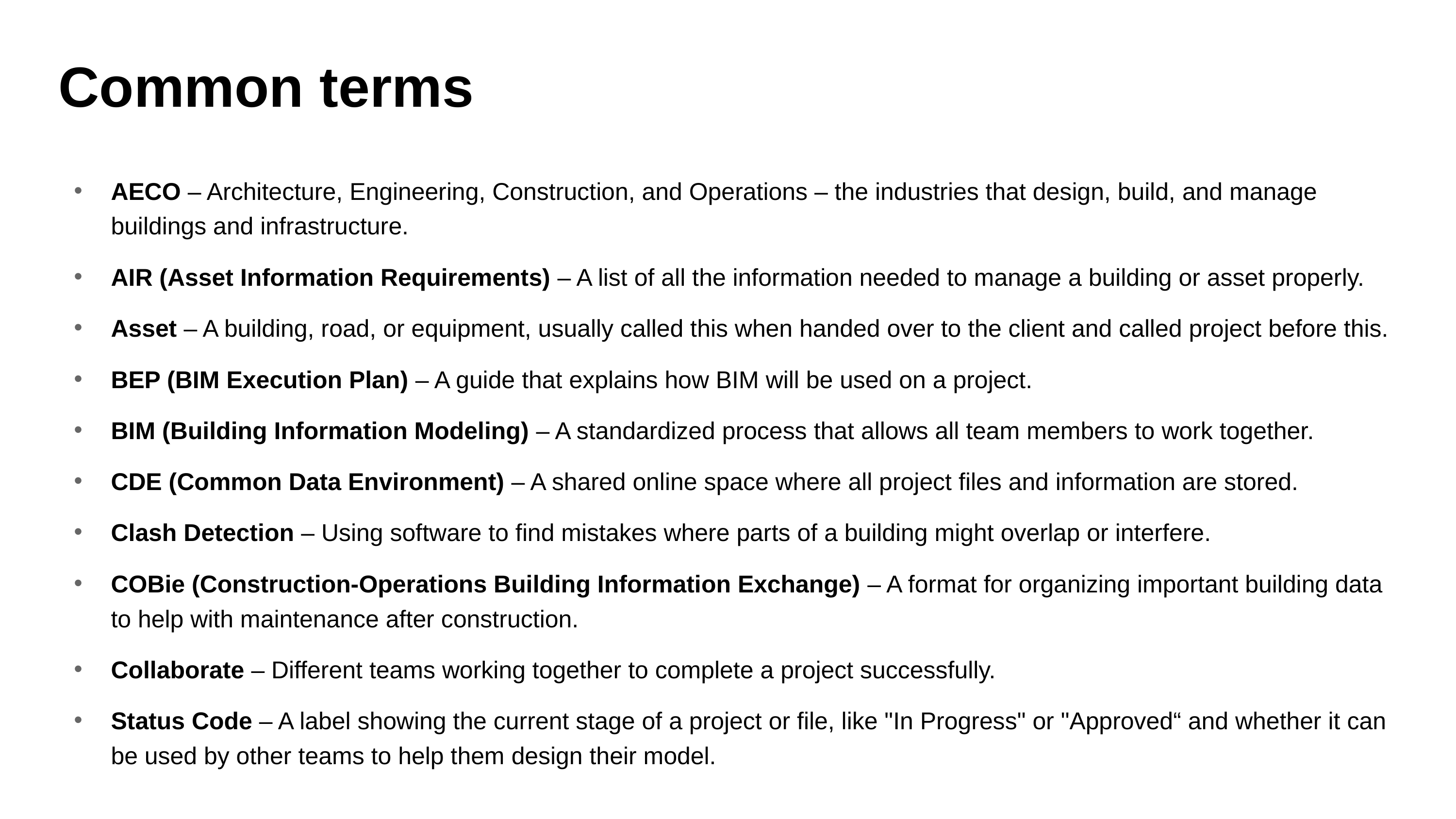

# Common terms
AECO – Architecture, Engineering, Construction, and Operations – the industries that design, build, and manage buildings and infrastructure.
AIR (Asset Information Requirements) – A list of all the information needed to manage a building or asset properly.
Asset – A building, road, or equipment, usually called this when handed over to the client and called project before this.
BEP (BIM Execution Plan) – A guide that explains how BIM will be used on a project.
BIM (Building Information Modeling) – A standardized process that allows all team members to work together.
CDE (Common Data Environment) – A shared online space where all project files and information are stored.
Clash Detection – Using software to find mistakes where parts of a building might overlap or interfere.
COBie (Construction-Operations Building Information Exchange) – A format for organizing important building data to help with maintenance after construction.
Collaborate – Different teams working together to complete a project successfully.
Status Code – A label showing the current stage of a project or file, like "In Progress" or "Approved“ and whether it can be used by other teams to help them design their model.